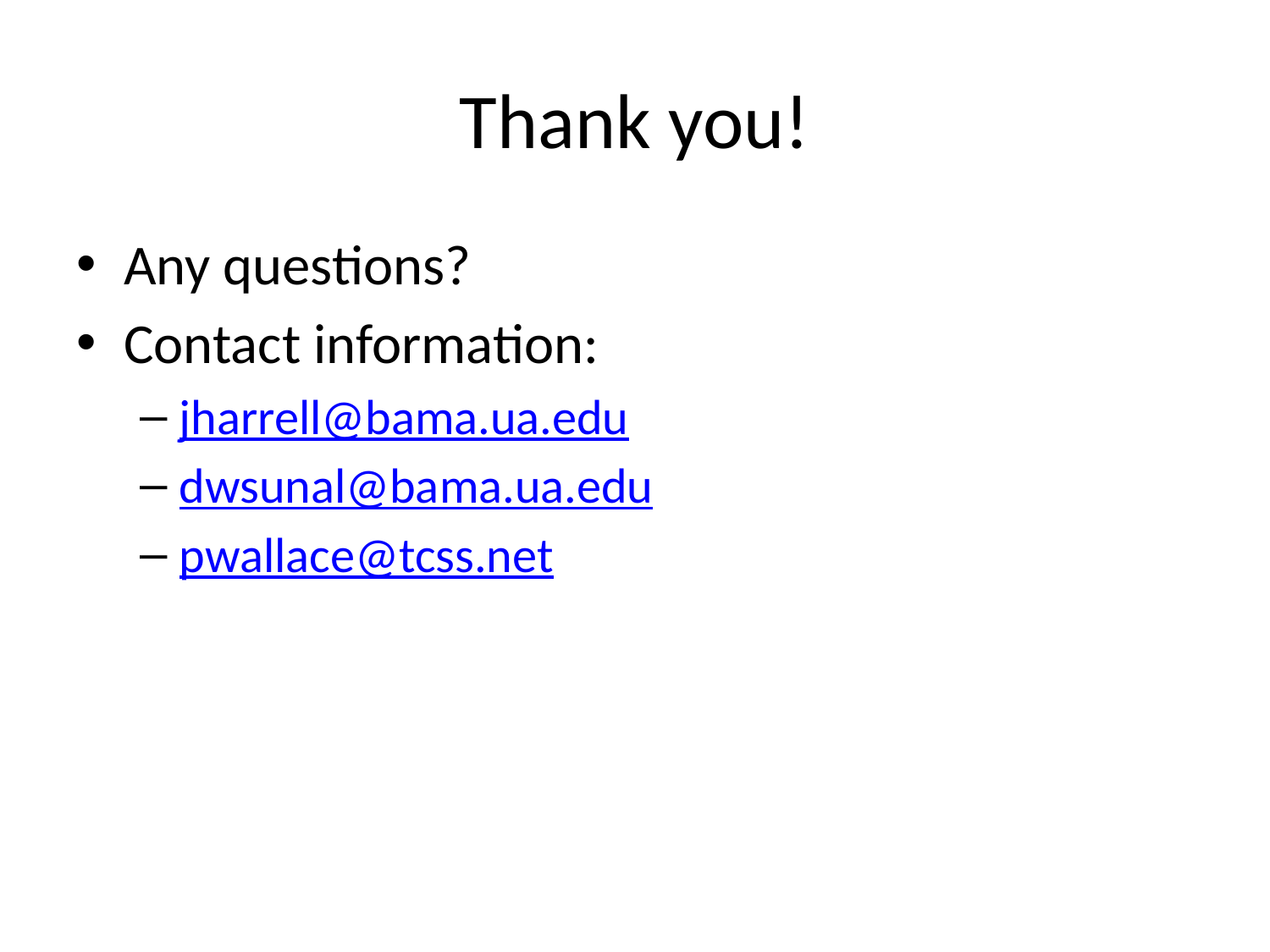

# Thank you!
Any questions?
Contact information:
jharrell@bama.ua.edu
dwsunal@bama.ua.edu
pwallace@tcss.net